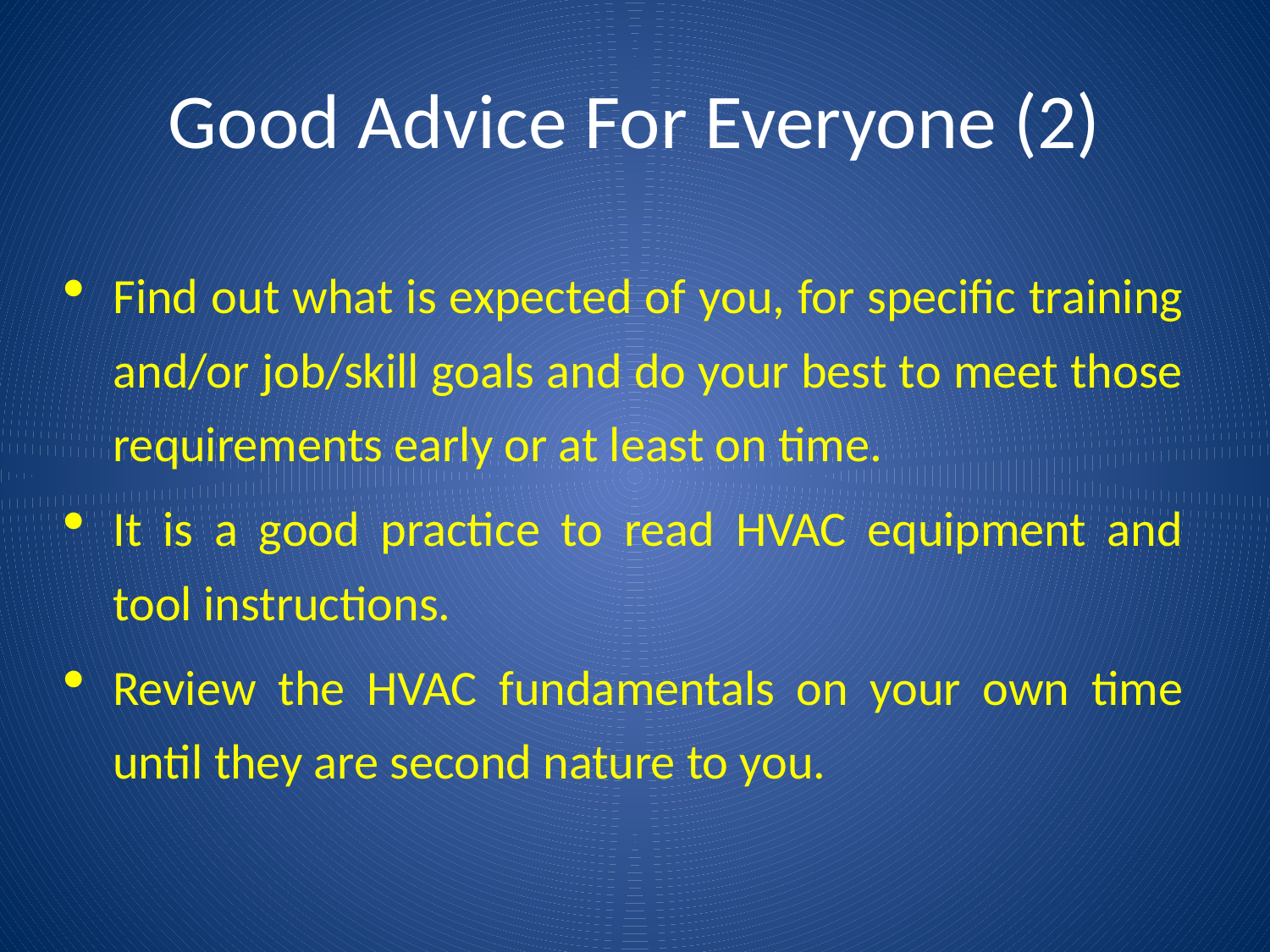

# Good Advice For Everyone (2)
Find out what is expected of you, for specific training and/or job/skill goals and do your best to meet those requirements early or at least on time.
It is a good practice to read HVAC equipment and tool instructions.
Review the HVAC fundamentals on your own time until they are second nature to you.